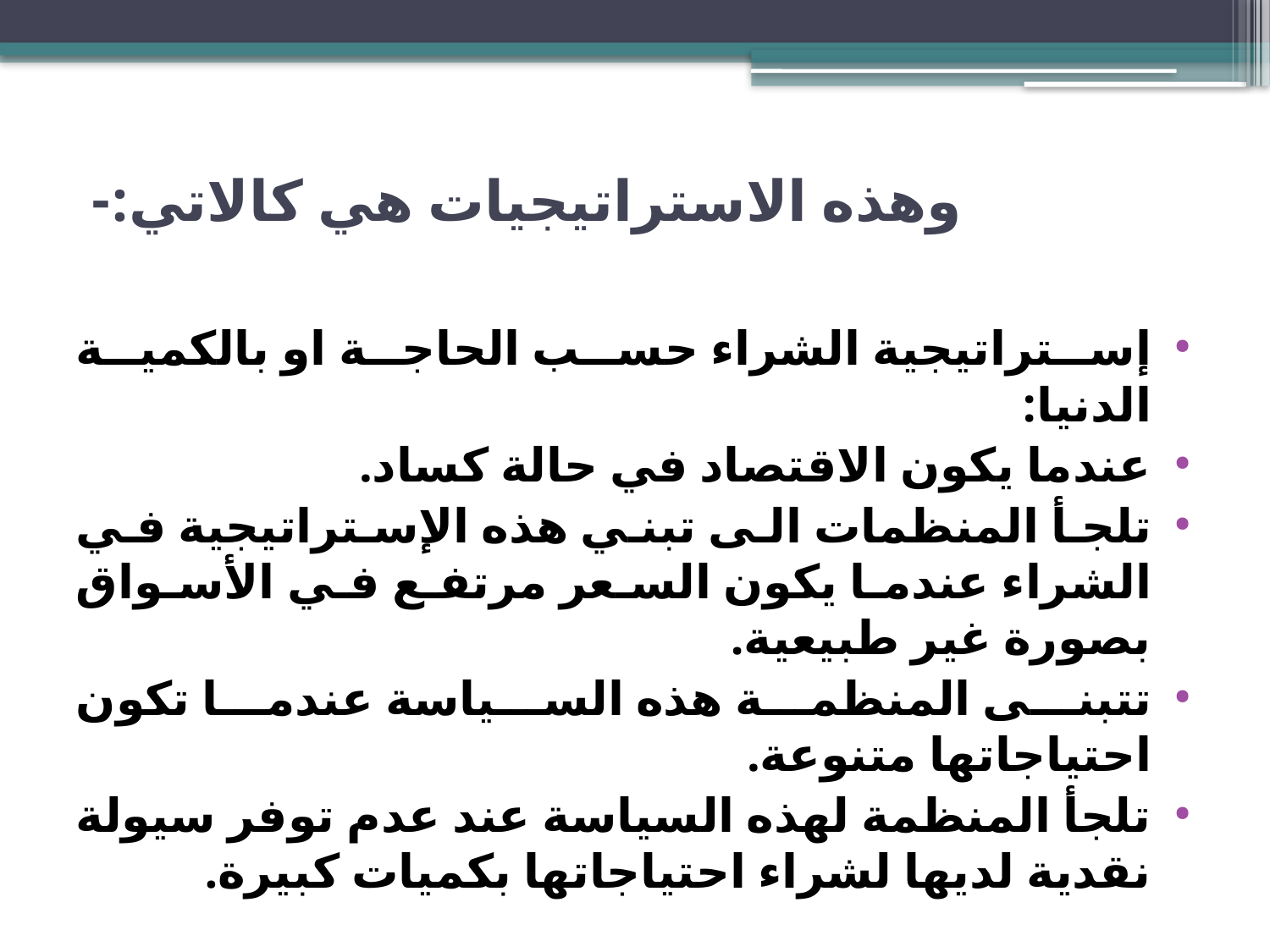

# وهذه الاستراتيجيات هي كالاتي:-
إستراتيجية الشراء حسب الحاجة او بالكمية الدنيا:
عندما يكون الاقتصاد في حالة كساد.
تلجأ المنظمات الى تبني هذه الإستراتيجية في الشراء عندما يكون السعر مرتفع في الأسواق بصورة غير طبيعية.
تتبنى المنظمة هذه السياسة عندما تكون احتياجاتها متنوعة.
تلجأ المنظمة لهذه السياسة عند عدم توفر سيولة نقدية لديها لشراء احتياجاتها بكميات كبيرة.